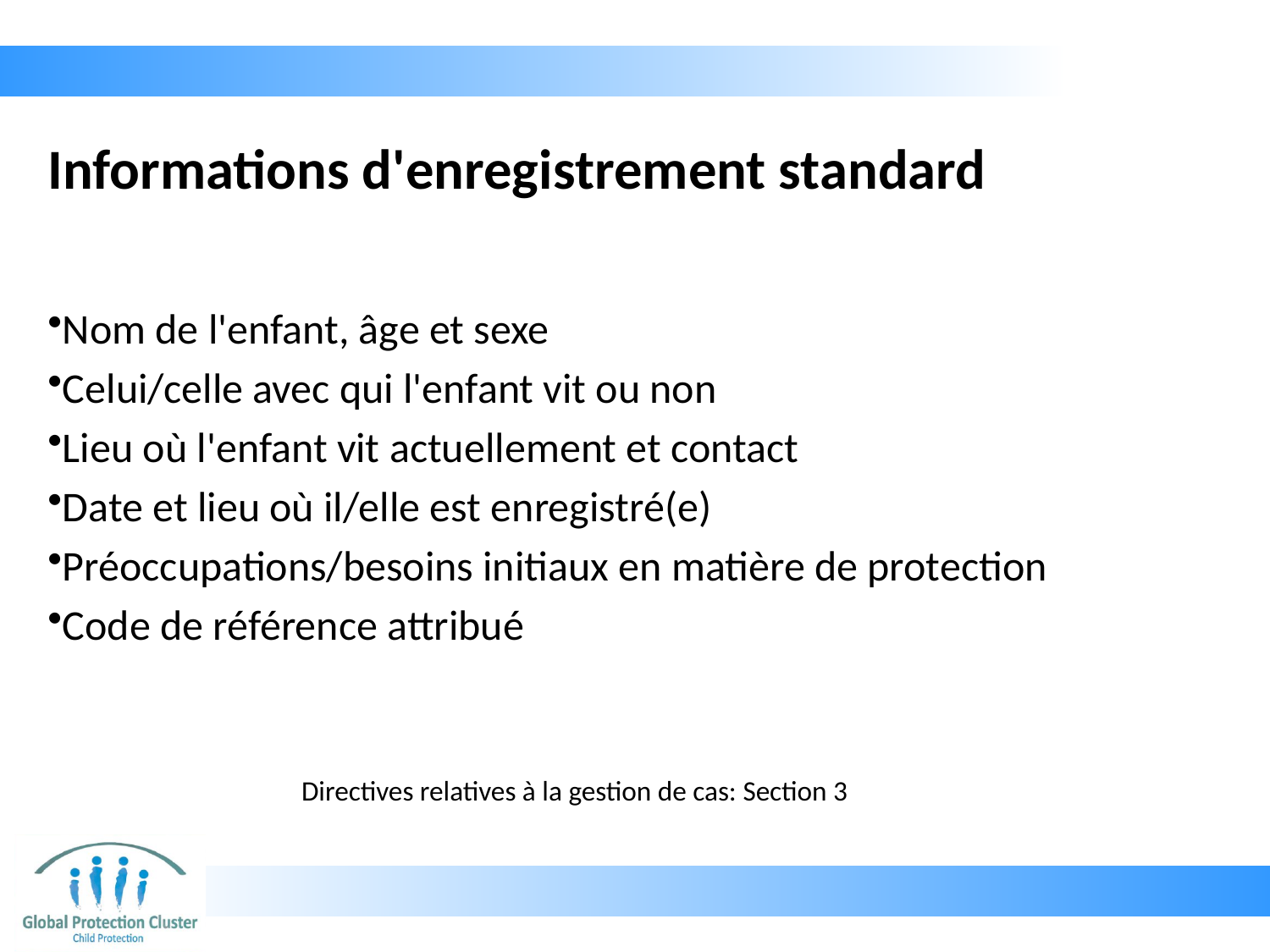

# Informations d'enregistrement standard

Nom de l'enfant, âge et sexe
Celui/celle avec qui l'enfant vit ou non
Lieu où l'enfant vit actuellement et contact
Date et lieu où il/elle est enregistré(e)
Préoccupations/besoins initiaux en matière de protection
Code de référence attribué

Directives relatives à la gestion de cas: Section 3